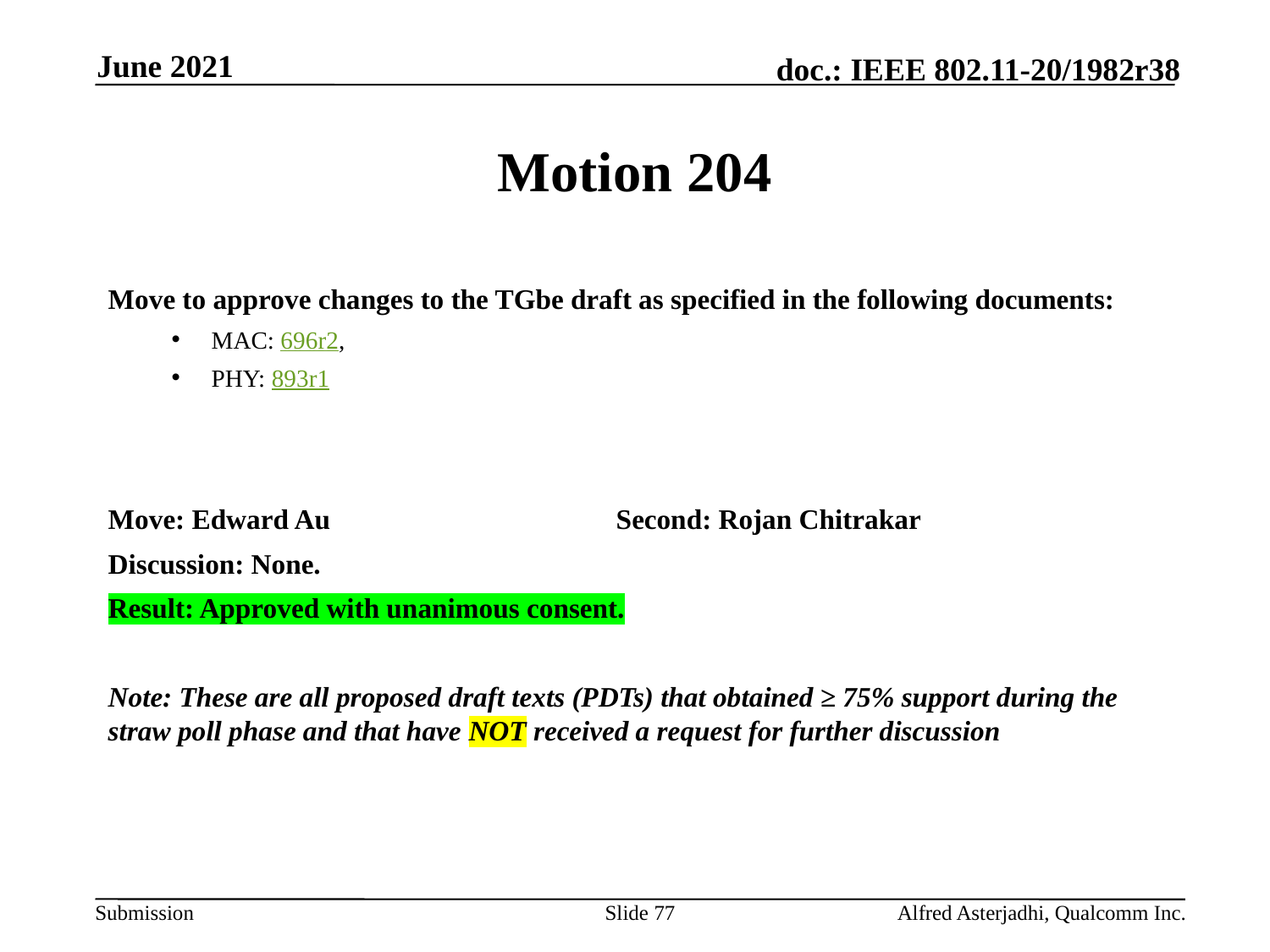

June 2021
# Motion 204
Move to approve changes to the TGbe draft as specified in the following documents:
MAC: 696r2,
PHY: 893r1

Move: Edward Au			Second: Rojan Chitrakar
Discussion: None.
Result: Approved with unanimous consent.

Note: These are all proposed draft texts (PDTs) that obtained ≥ 75% support during the straw poll phase and that have NOT received a request for further discussion
Slide 77
Alfred Asterjadhi, Qualcomm Inc.